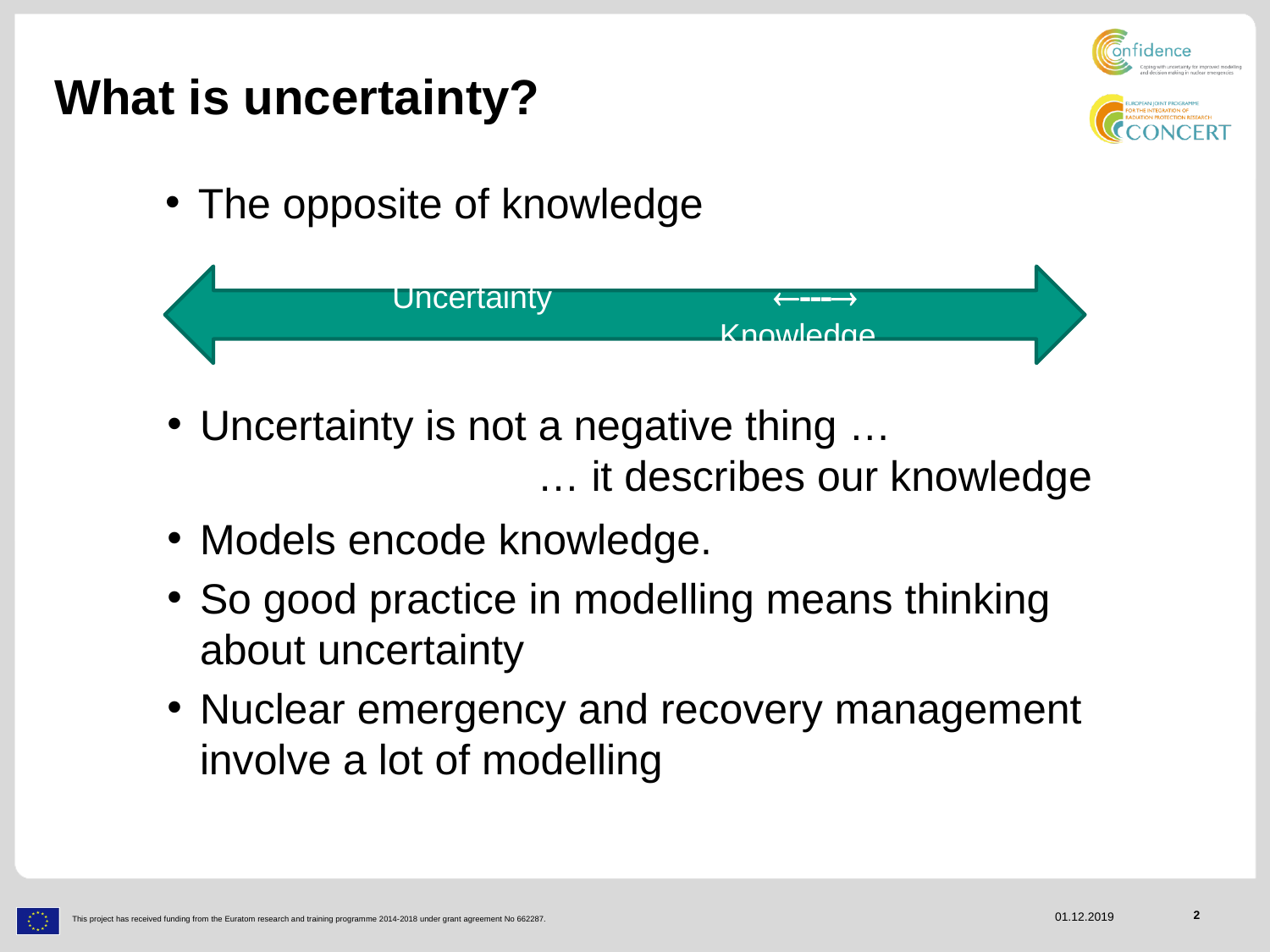

# What is uncertainty?
The opposite of knowledge
Uncertainty   	←−−−→	Knowledge
Uncertainty is not a negative thing …
… it describes our knowledge
Models encode knowledge.
So good practice in modelling means thinking about uncertainty
Nuclear emergency and recovery management involve a lot of modelling